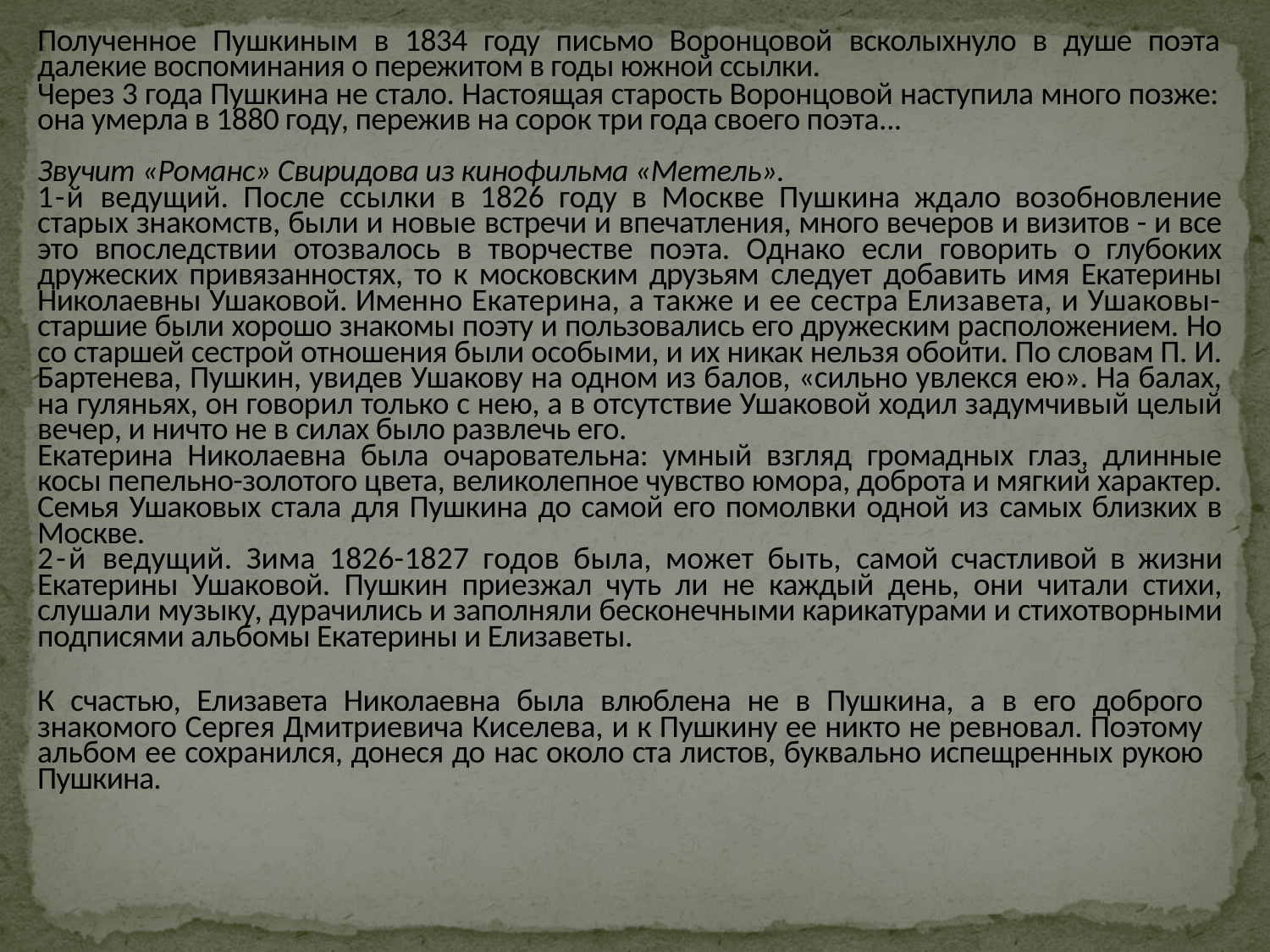

#
Полученное Пушкиным в 1834 году письмо Воронцовой всколыхнуло в душе поэта далекие воспоминания о пережитом в годы южной ссылки.
Через 3 года Пушкина не стало. Настоящая старость Ворон­цовой наступила много позже: она умерла в 1880 году, пережив на сорок три года своего поэта...
Звучит «Романс» Свиридова из кинофильма «Метель».
1-й ведущий. После ссылки в 1826 году в Москве Пуш­кина ждало возобновление старых знакомств, были и новые встречи и впечатления, много вечеров и визитов - и все это впо­следствии отозвалось в творчестве поэта. Однако если говорить о глубоких дружеских привязанностях, то к московским друзьям следует добавить имя Екатерины Николаевны Ушаковой. Именно Екатерина, а также и ее сестра Елизавета, и Ушаковы-старшие были хорошо знакомы поэту и пользовались его друже­ским расположением. Но со старшей сестрой отношения были особыми, и их никак нельзя обойти. По словам П. И. Бартенева, Пушкин, увидев Ушакову на одном из балов, «сильно увлекся ею». На балах, на гуляньях, он говорил только с нею, а в отсут­ствие Ушаковой ходил задумчивый целый вечер, и ничто не в силах было развлечь его.
Екатерина Николаевна была очаровательна: умный взгляд громадных глаз, длинные косы пепельно-золотого цвета, вели­колепное чувство юмора, доброта и мягкий характер. Семья Ушаковых стала для Пушкина до самой его помолвки одной из самых близких в Москве.
2-й ведущий. Зима 1826-1827 годов была, может быть, самой счастливой в жизни Екатерины Ушаковой. Пушкин при­езжал чуть ли не каждый день, они читали стихи, слушали му­зыку, дурачились и заполняли бесконечными карикатурами и стихотворными подписями альбомы Екатерины и Елизаветы.

К счастью, Елизавета Николаевна была влюблена не в Пуш­кина, а в его доброго знакомого Сергея Дмитриевича Киселева, и к Пушкину ее никто не ревновал. Поэтому альбом ее сохра­нился, донеся до нас около ста листов, буквально испещренных рукою Пушкина.